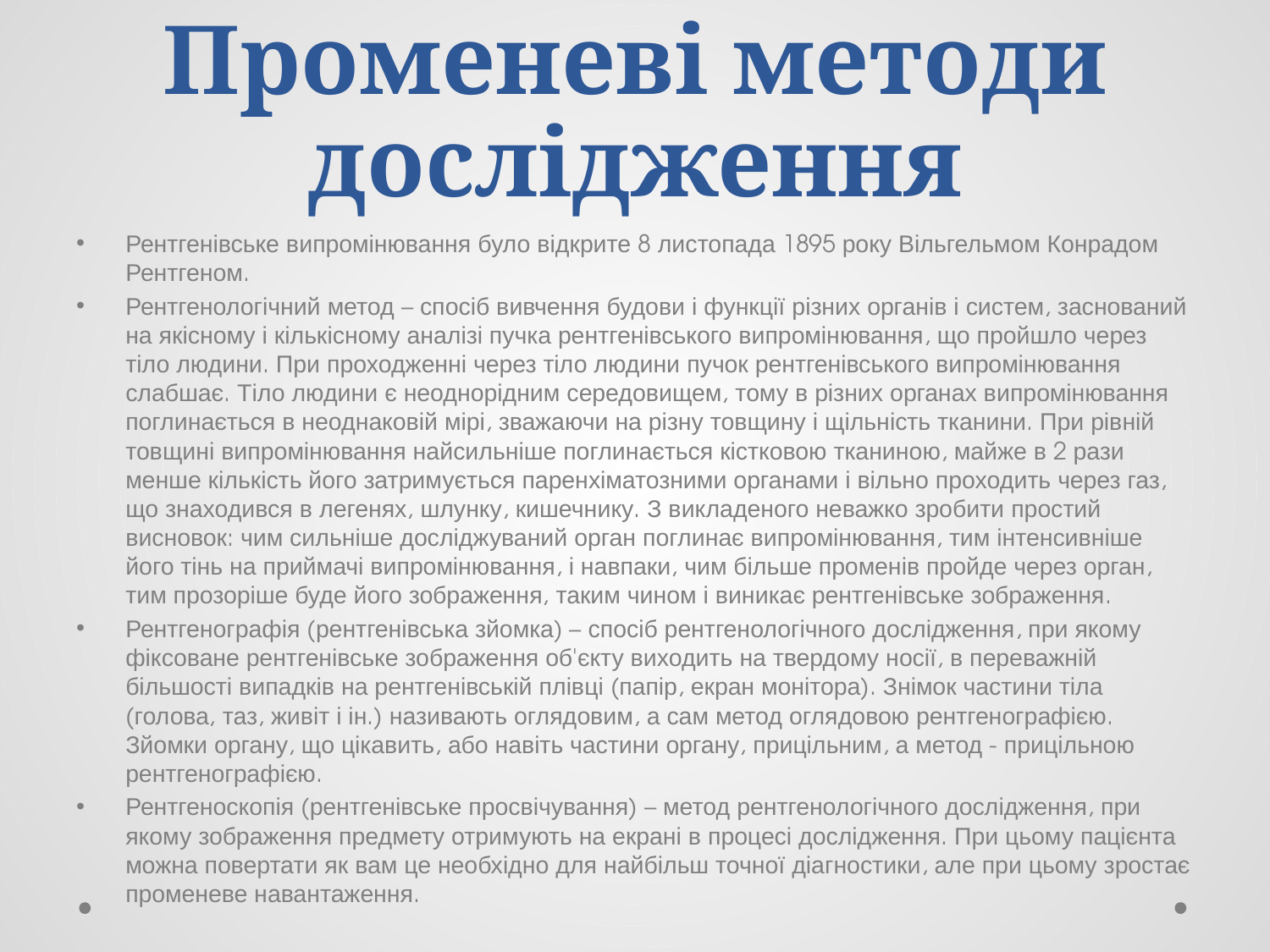

# Променеві методи дослідження
Рентгенівське випромінювання було відкрите 8 листопада 1895 року Вільгельмом Конрадом Рентгеном.
Рентгенологічний метод – спосіб вивчення будови і функції різних органів і систем, заснований на якісному і кількісному аналізі пучка рентгенівського випромінювання, що пройшло через тіло людини. При проходженні через тіло людини пучок рентгенівського випромінювання слабшає. Тіло людини є неоднорідним середовищем, тому в різних органах випромінювання поглинається в неоднаковій мірі, зважаючи на різну товщину і щільність тканини. При рівній товщині випромінювання найсильніше поглинається кістковою тканиною, майже в 2 рази менше кількість його затримується паренхіматозними органами і вільно проходить через газ, що знаходився в легенях, шлунку, кишечнику. З викладеного неважко зробити простий висновок: чим сильніше досліджуваний орган поглинає випромінювання, тим інтенсивніше його тінь на приймачі випромінювання, і навпаки, чим більше променів пройде через орган, тим прозоріше буде його зображення, таким чином і виникає рентгенівське зображення.
Рентгенографія (рентгенівська зйомка) – спосіб рентгенологічного дослідження, при якому фіксоване рентгенівське зображення об'єкту виходить на твердому носії, в переважній більшості випадків на рентгенівській плівці (папір, екран монітора). Знімок частини тіла (голова, таз, живіт і ін.) називають оглядовим, а сам метод оглядовою рентгенографією. Зйомки органу, що цікавить, або навіть частини органу, прицільним, а метод - прицільною рентгенографією.
Рентгеноскопія (рентгенівське просвічування) – метод рентгенологічного дослідження, при якому зображення предмету отримують на екрані в процесі дослідження. При цьому пацієнта можна повертати як вам це необхідно для найбільш точної діагностики, але при цьому зростає променеве навантаження.